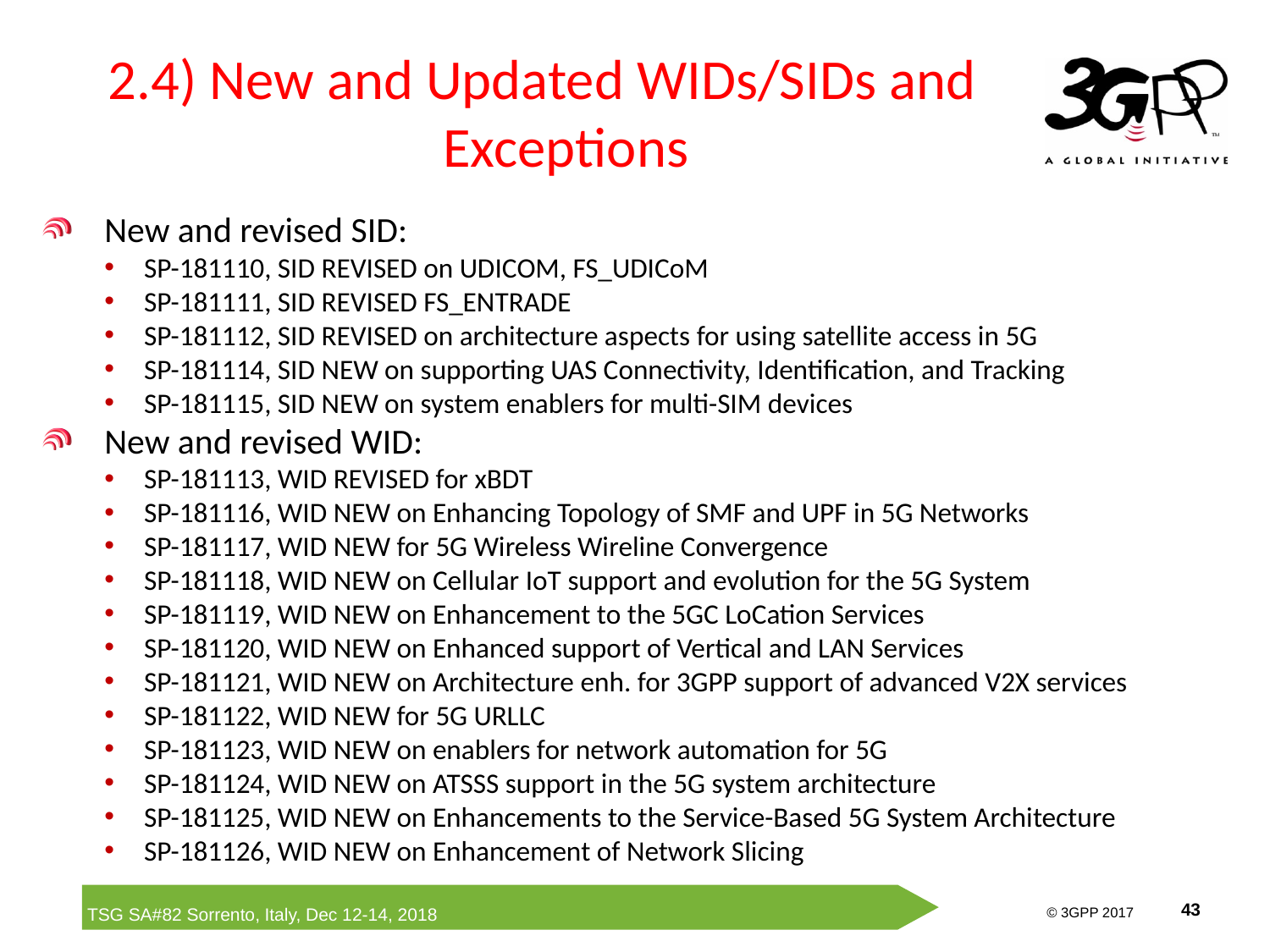

# 2.4) New and Updated WIDs/SIDs and Exceptions
New and revised SID:
SP-181110, SID REVISED on UDICOM, FS_UDICoM
SP-181111, SID REVISED FS_ENTRADE
SP-181112, SID REVISED on architecture aspects for using satellite access in 5G
SP-181114, SID NEW on supporting UAS Connectivity, Identification, and Tracking
SP-181115, SID NEW on system enablers for multi-SIM devices
New and revised WID:
SP-181113, WID REVISED for xBDT
SP-181116, WID NEW on Enhancing Topology of SMF and UPF in 5G Networks
SP-181117, WID NEW for 5G Wireless Wireline Convergence
SP-181118, WID NEW on Cellular IoT support and evolution for the 5G System
SP-181119, WID NEW on Enhancement to the 5GC LoCation Services
SP-181120, WID NEW on Enhanced support of Vertical and LAN Services
SP-181121, WID NEW on Architecture enh. for 3GPP support of advanced V2X services
SP-181122, WID NEW for 5G URLLC
SP-181123, WID NEW on enablers for network automation for 5G
SP-181124, WID NEW on ATSSS support in the 5G system architecture
SP-181125, WID NEW on Enhancements to the Service-Based 5G System Architecture
SP-181126, WID NEW on Enhancement of Network Slicing